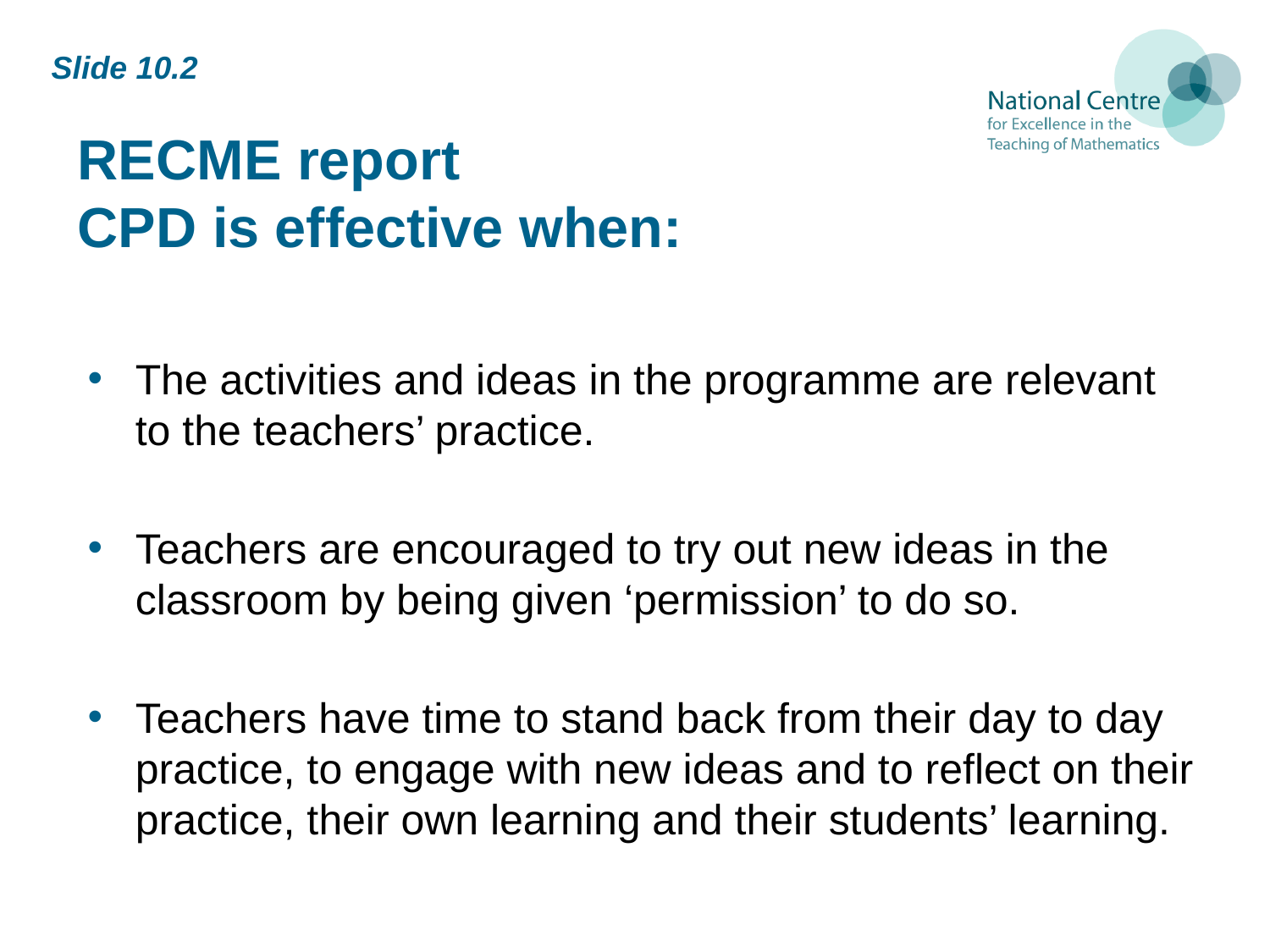

Slide 10.2
# RECME report CPD is effective when:

The activities and ideas in the programme are relevant to the teachers’ practice.

Teachers are encouraged to try out new ideas in the classroom by being given ‘permission’ to do so.

Teachers have time to stand back from their day to day practice, to engage with new ideas and to reflect on their practice, their own learning and their students’ learning.